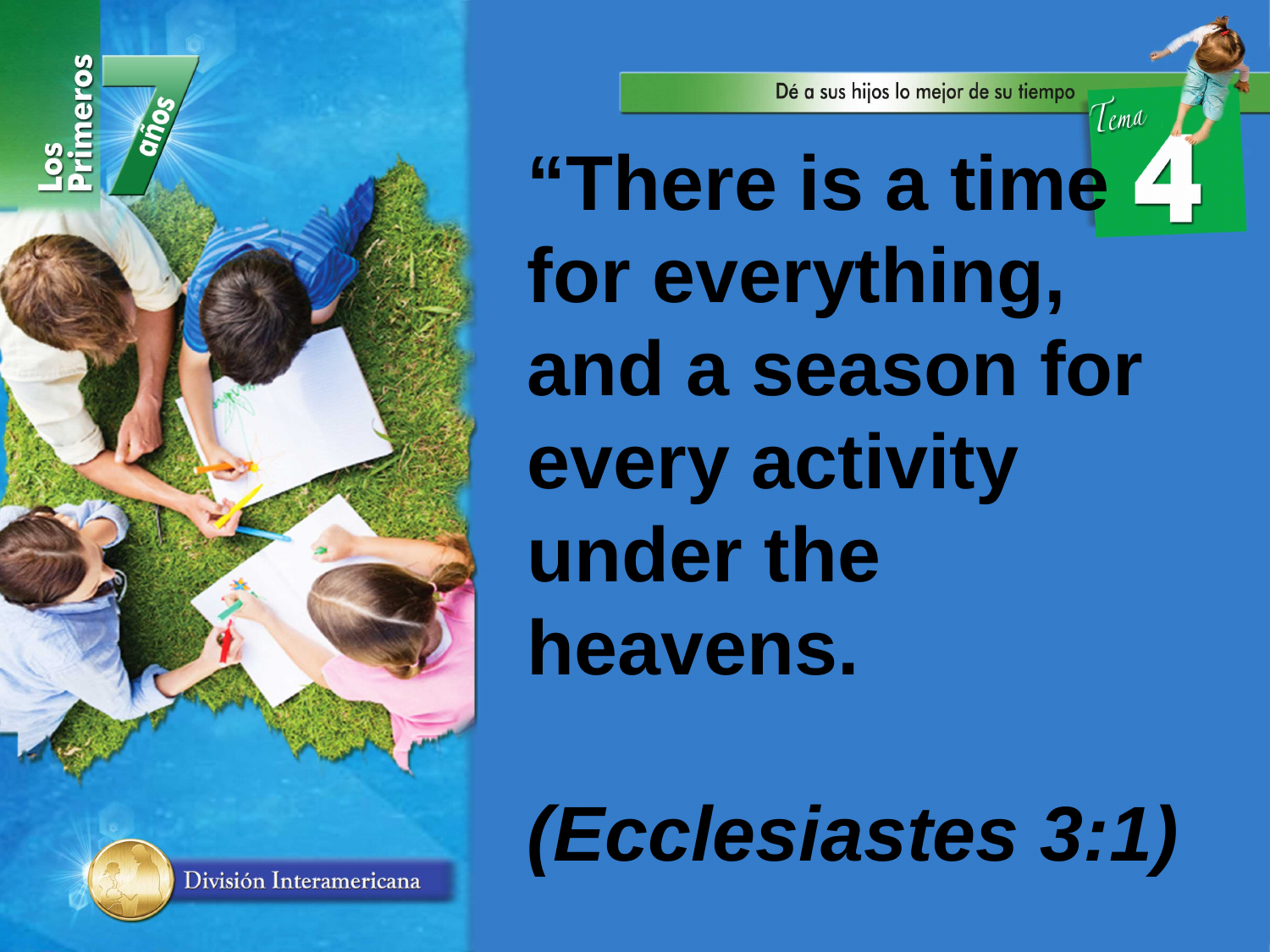

“There is a time for everything, and a season for every activity under the heavens.

(Ecclesiastes 3:1)